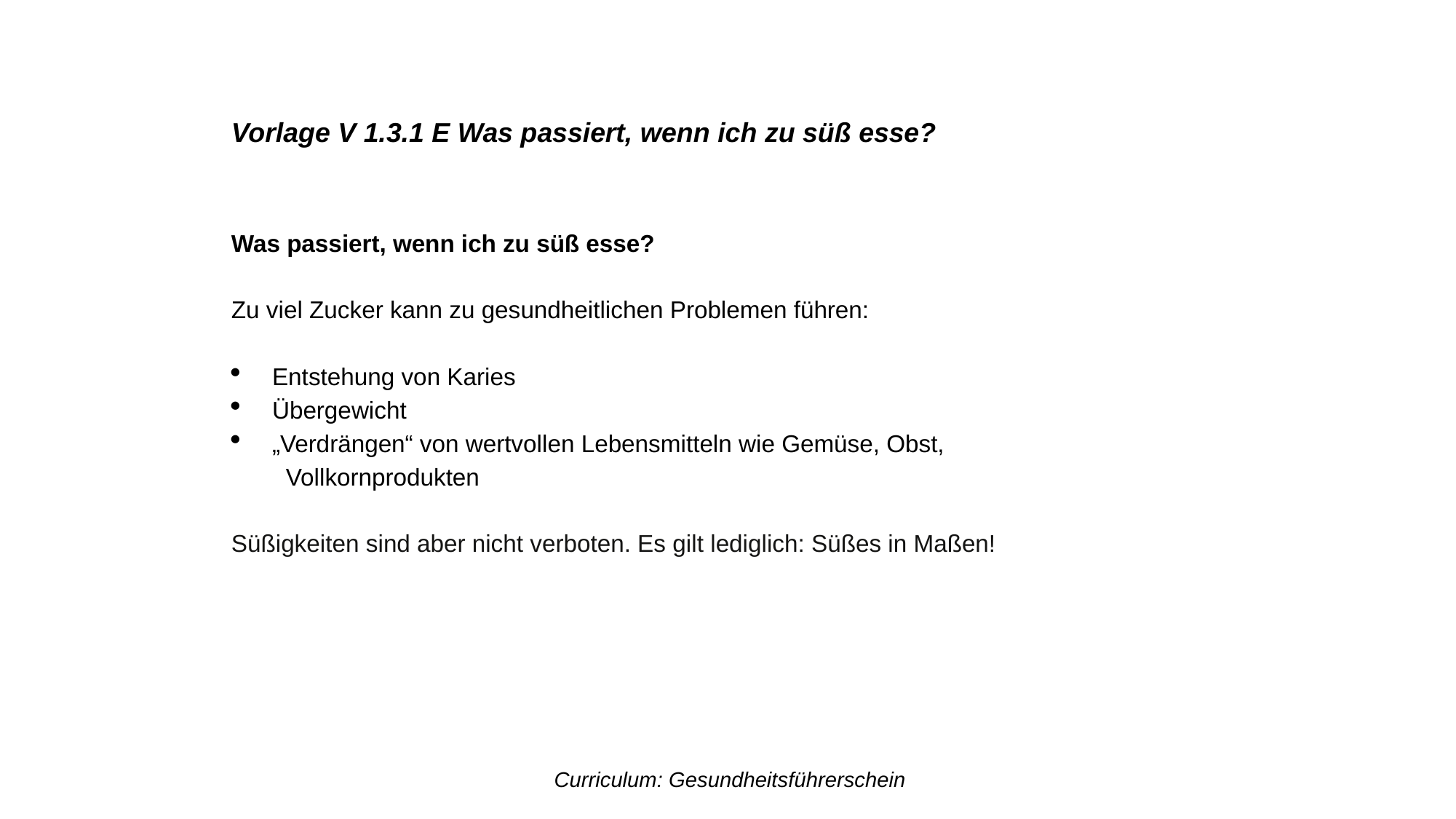

Vorlage V 1.3.1 E Was passiert, wenn ich zu süß esse?

Was passiert, wenn ich zu süß esse?

Zu viel Zucker kann zu gesundheitlichen Problemen führen:

Entstehung von Karies
Übergewicht
„Verdrängen“ von wertvollen Lebensmitteln wie Gemüse, Obst,
Vollkornprodukten

Süßigkeiten sind aber nicht verboten. Es gilt lediglich: Süßes in Maßen!

Curriculum: Gesundheitsführerschein